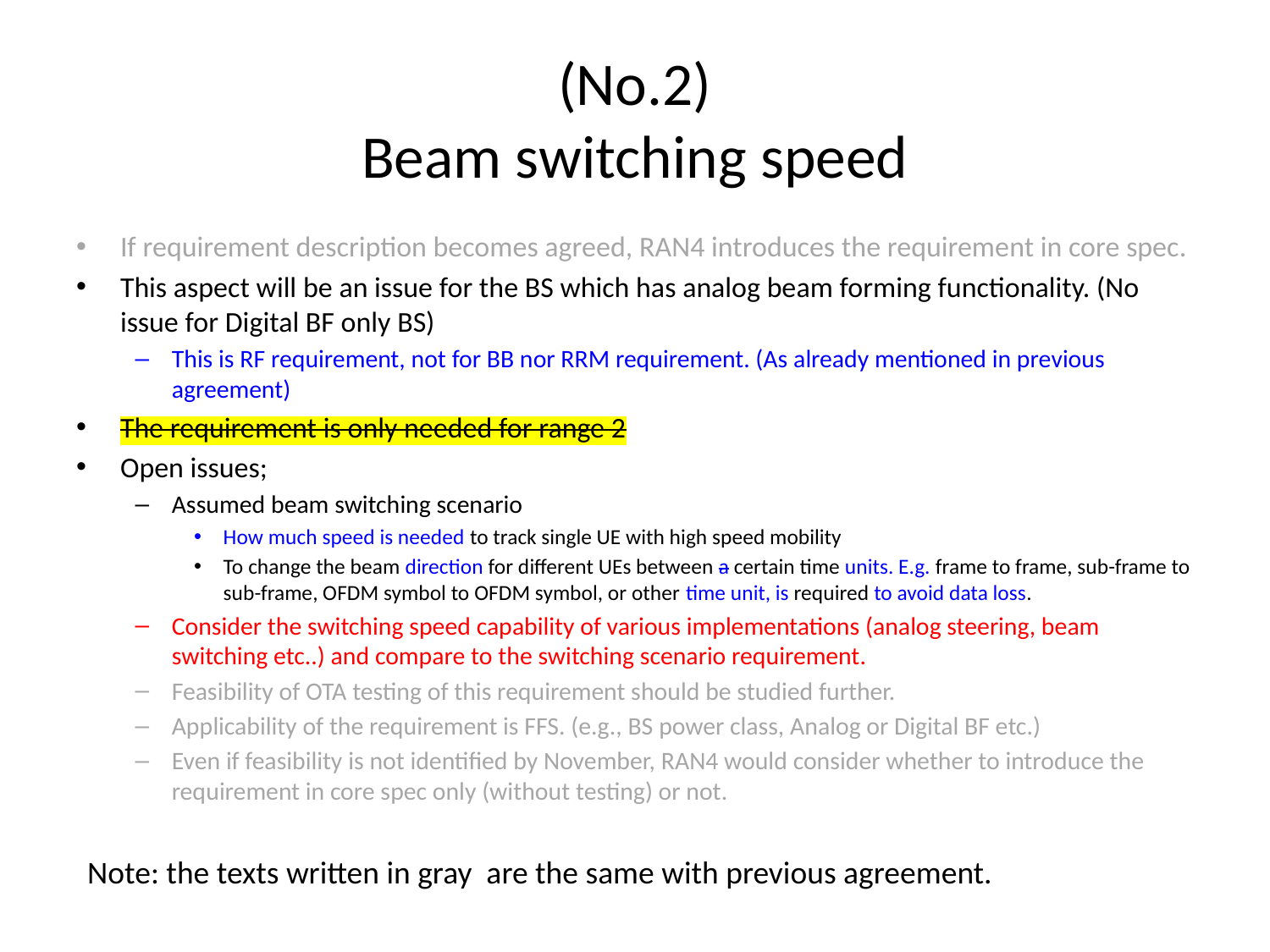

# (No.2) Beam switching speed
If requirement description becomes agreed, RAN4 introduces the requirement in core spec.
This aspect will be an issue for the BS which has analog beam forming functionality. (No issue for Digital BF only BS)
This is RF requirement, not for BB nor RRM requirement. (As already mentioned in previous agreement)
The requirement is only needed for range 2
Open issues;
Assumed beam switching scenario
How much speed is needed to track single UE with high speed mobility
To change the beam direction for different UEs between a certain time units. E.g. frame to frame, sub-frame to sub-frame, OFDM symbol to OFDM symbol, or other time unit, is required to avoid data loss.
Consider the switching speed capability of various implementations (analog steering, beam switching etc..) and compare to the switching scenario requirement.
Feasibility of OTA testing of this requirement should be studied further.
Applicability of the requirement is FFS. (e.g., BS power class, Analog or Digital BF etc.)
Even if feasibility is not identified by November, RAN4 would consider whether to introduce the requirement in core spec only (without testing) or not.
Note: the texts written in gray  are the same with previous agreement.